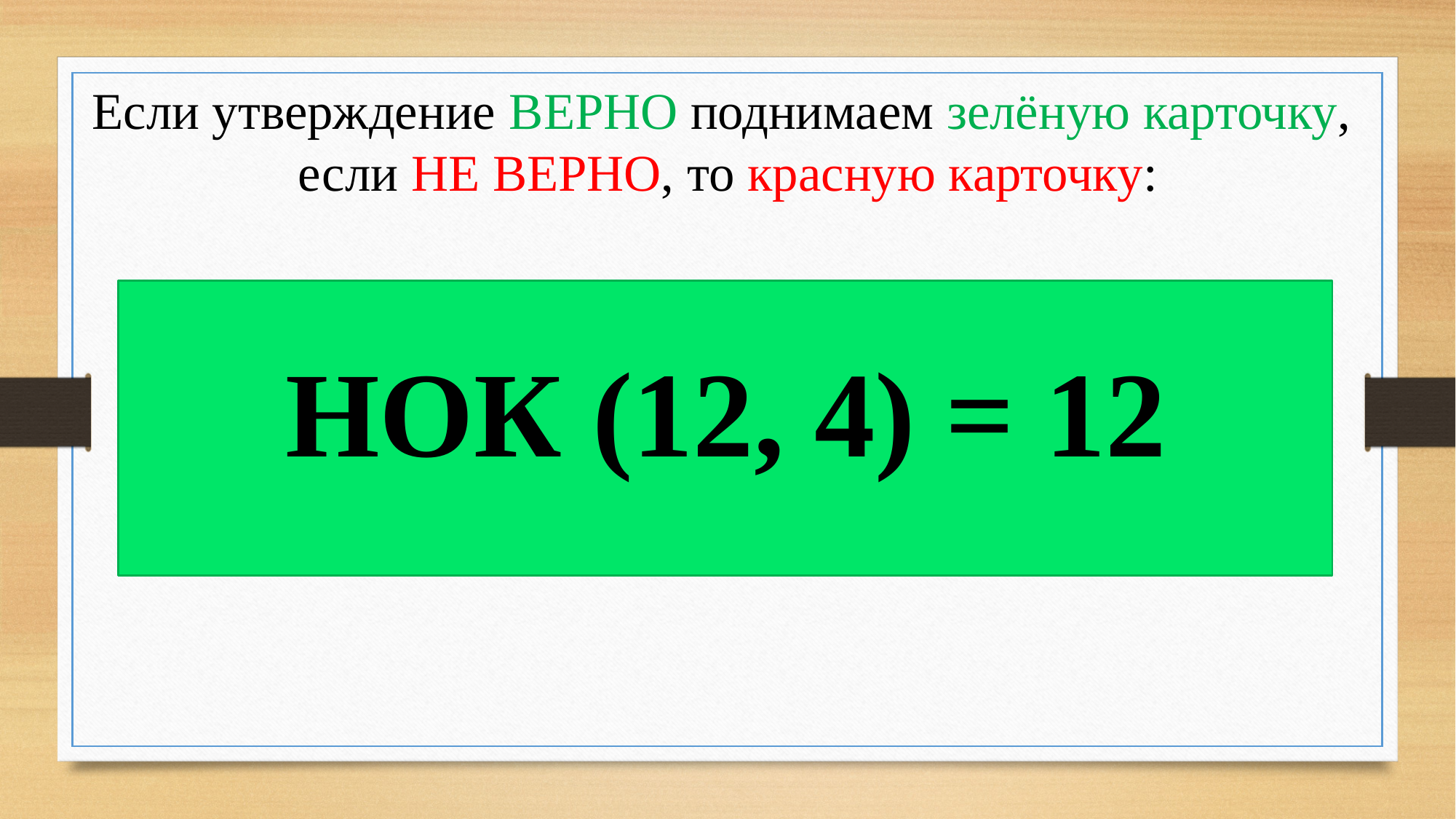

Если утверждение ВЕРНО поднимаем зелёную карточку,
если НЕ ВЕРНО, то красную карточку:

НОК (12, 4) = 12